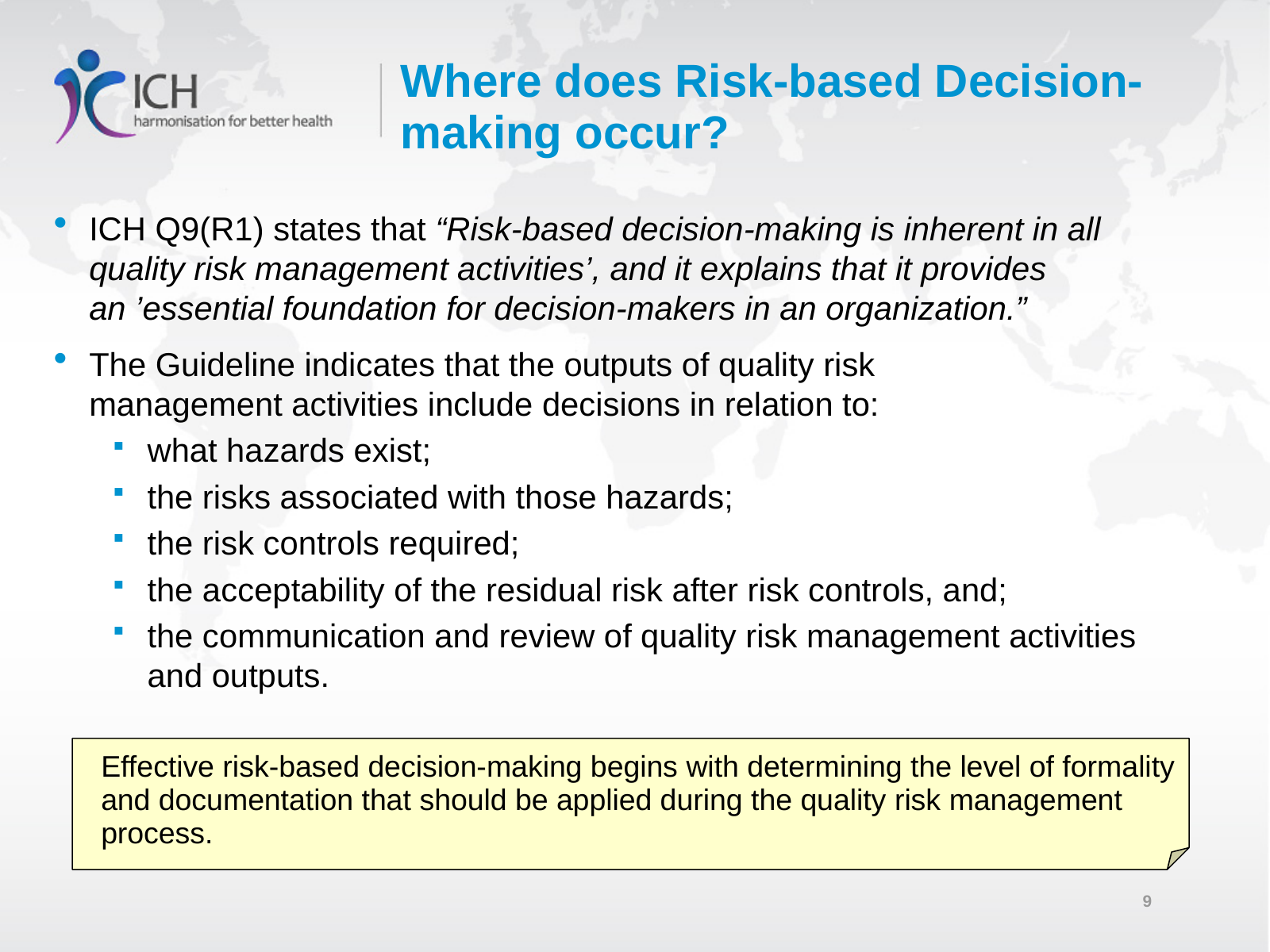

# Where does Risk-based Decision-making occur?
ICH Q9(R1) states that “Risk-based decision-making is inherent in all quality risk management activities’, and it explains that it provides an ’essential foundation for decision-makers in an organization.”
The Guideline indicates that the outputs of quality risk management activities include decisions in relation to:
what hazards exist;
the risks associated with those hazards;
the risk controls required;
the acceptability of the residual risk after risk controls, and;
the communication and review of quality risk management activities and outputs.

Effective risk-based decision-making begins with determining the level of formality and documentation that should be applied during the quality risk management process.